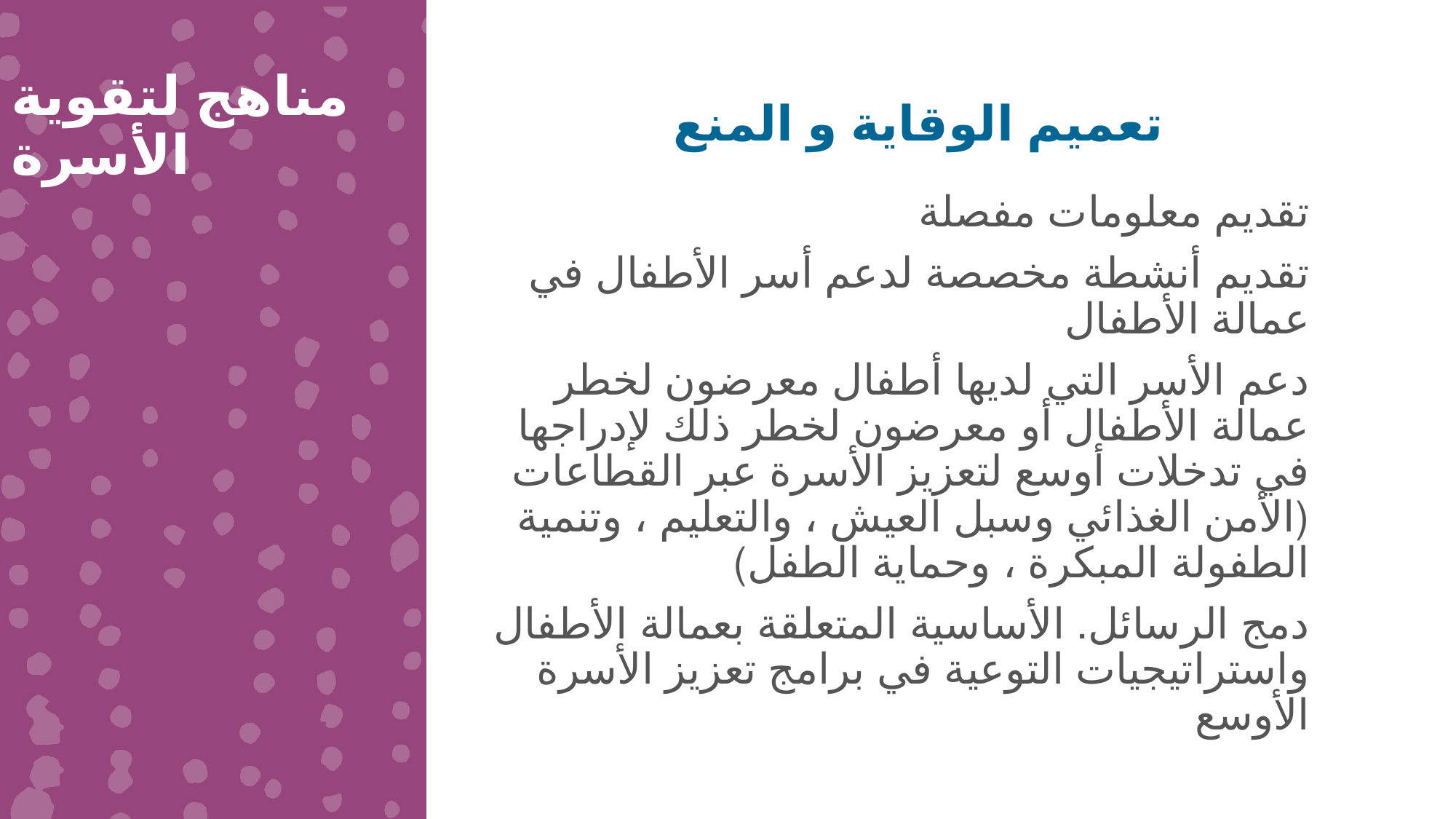

مناهج لتقوية الأسرة

تعميم الوقاية و المنع
تقديم معلومات مفصلة
تقديم أنشطة مخصصة لدعم أسر الأطفال في عمالة الأطفال
دعم الأسر التي لديها أطفال معرضون لخطر عمالة الأطفال أو معرضون لخطر ذلك لإدراجها في تدخلات أوسع لتعزيز الأسرة عبر القطاعات (الأمن الغذائي وسبل العيش ، والتعليم ، وتنمية الطفولة المبكرة ، وحماية الطفل)
دمج الرسائل. الأساسية المتعلقة بعمالة الأطفال واستراتيجيات التوعية في برامج تعزيز الأسرة الأوسع